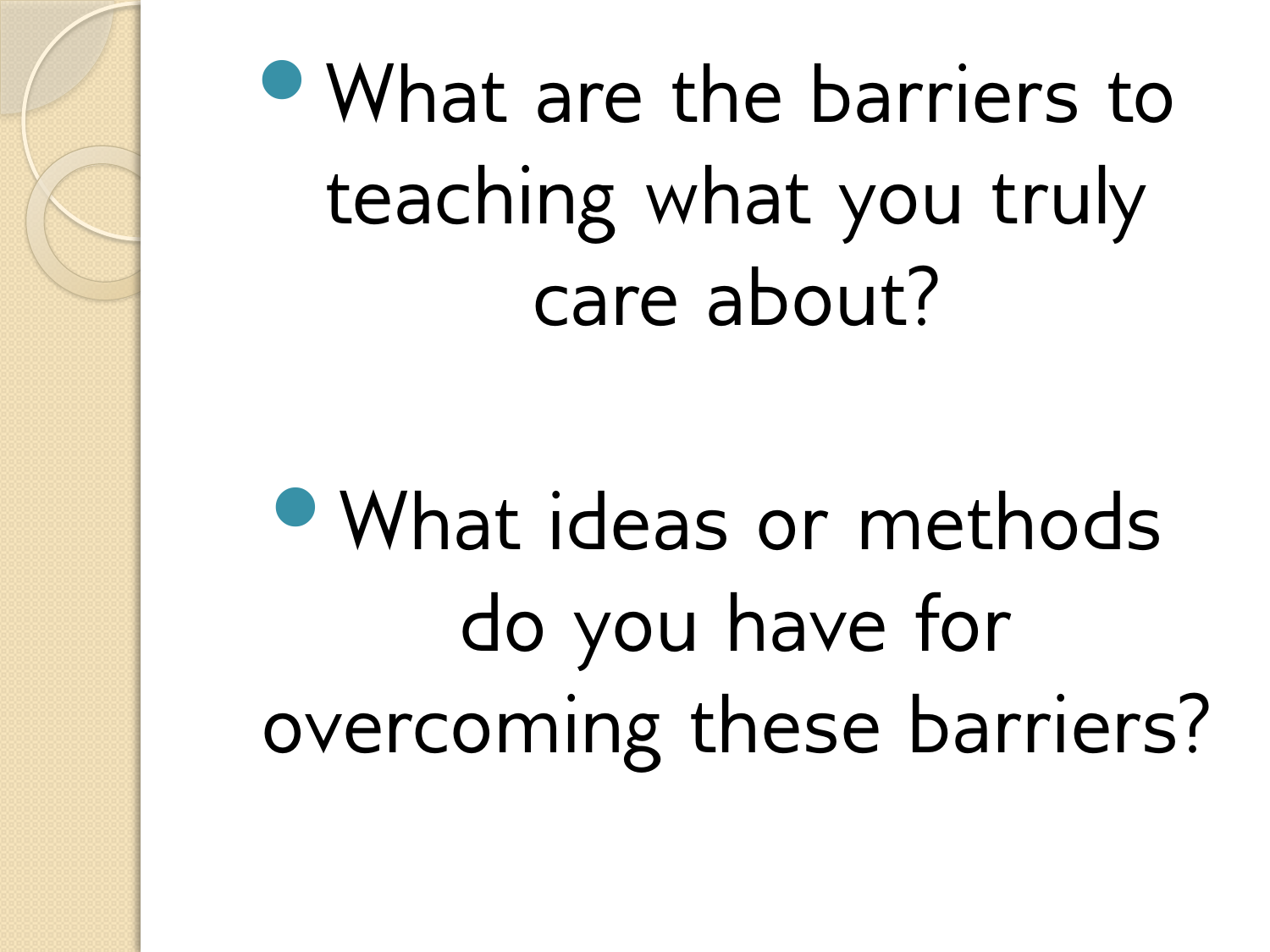

What are the barriers to teaching what you truly care about?

What ideas or methods do you have for overcoming these barriers?